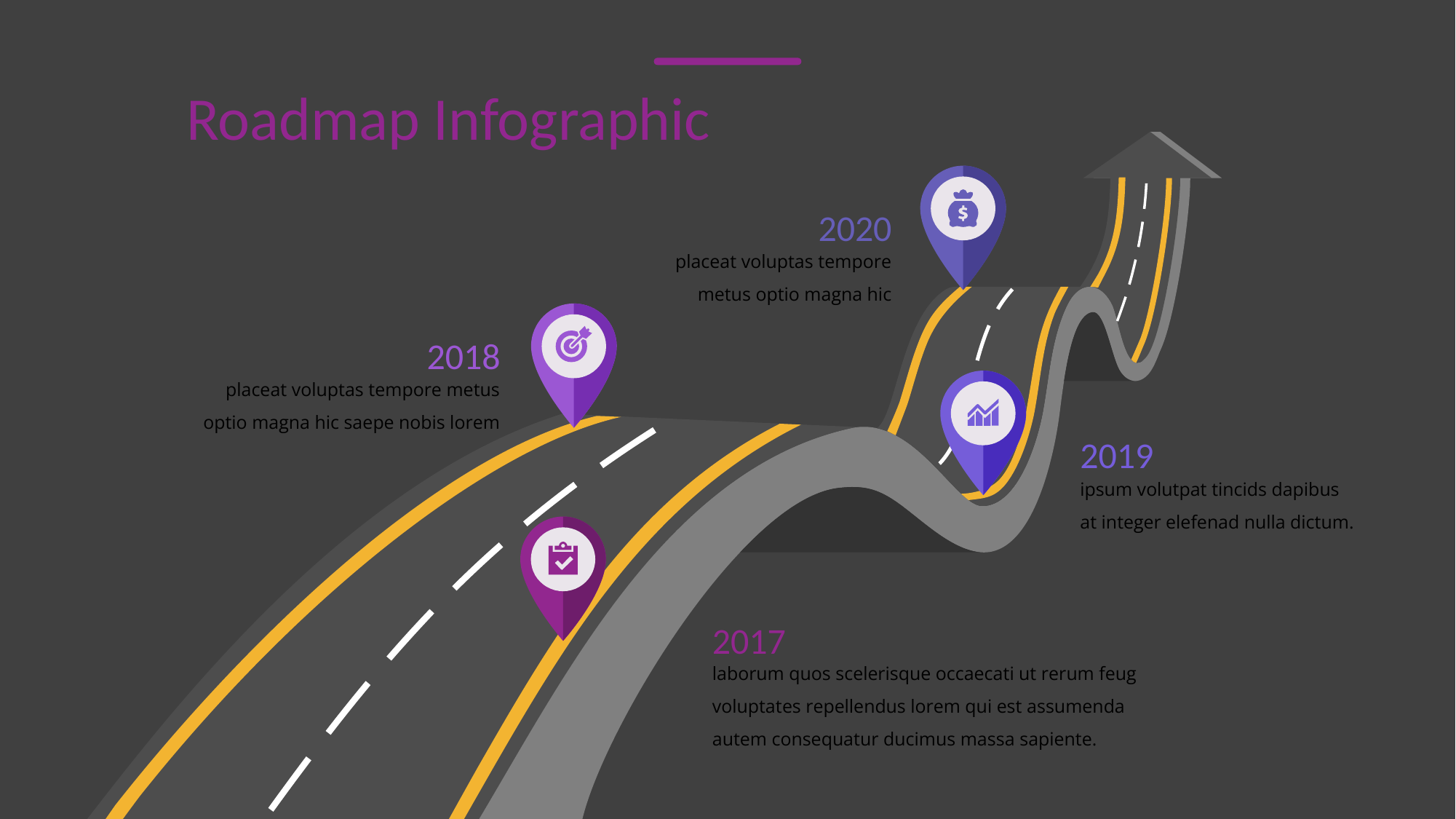

# Roadmap Infographic

2020

placeat voluptas tempore metus optio magna hic

2018

placeat voluptas tempore metus optio magna hic saepe nobis lorem

2019
ipsum volutpat tincids dapibus at integer elefenad nulla dictum.

2017
laborum quos scelerisque occaecati ut rerum feug voluptates repellendus lorem qui est assumenda autem consequatur ducimus massa sapiente.